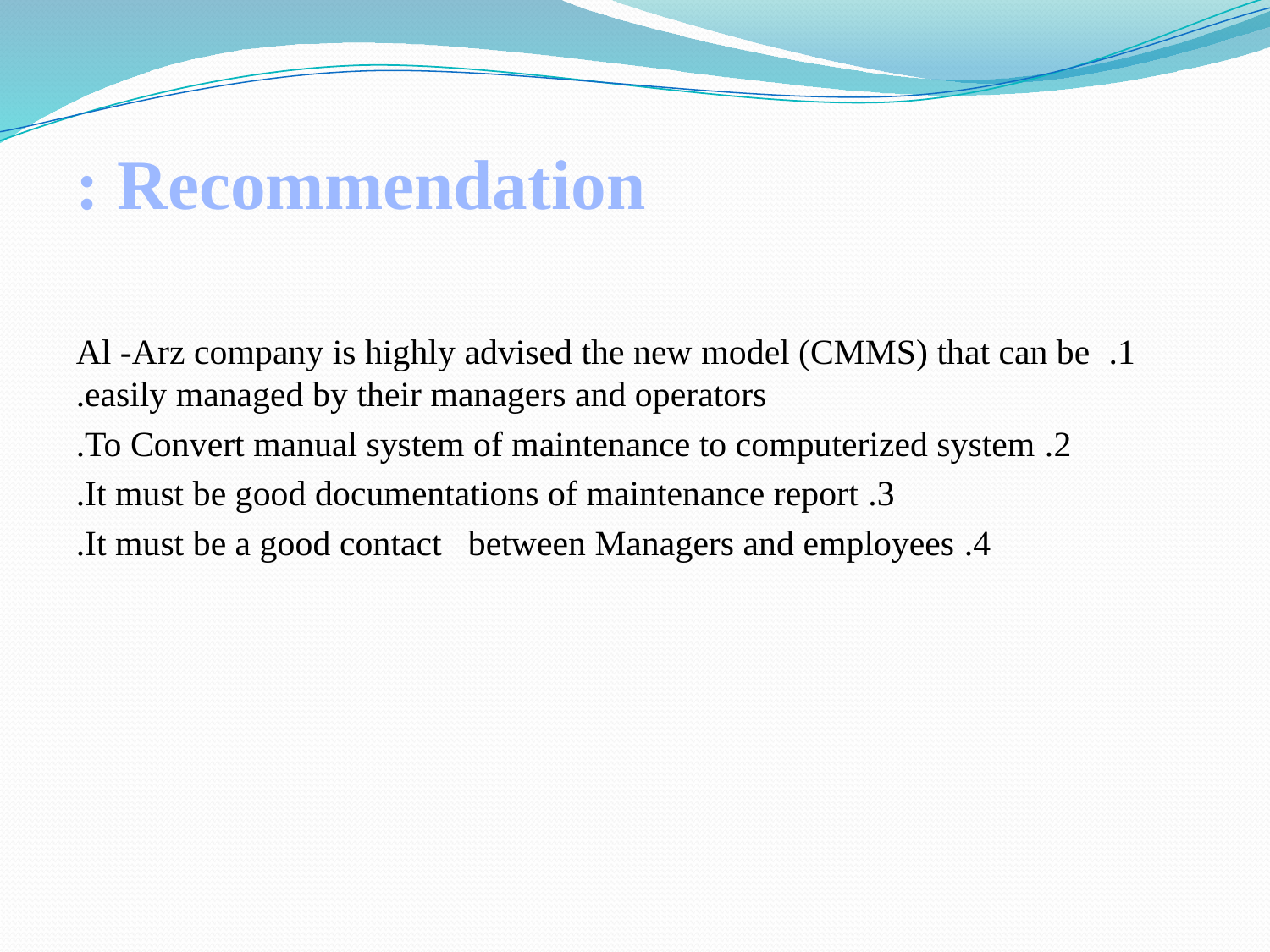

Recommendation :

1.  Al -Arz company is highly advised the new model (CMMS) that can be easily managed by their managers and operators.
2. To Convert manual system of maintenance to computerized system.
3. It must be good documentations of maintenance report.
4. It must be a good contact   between Managers and employees.